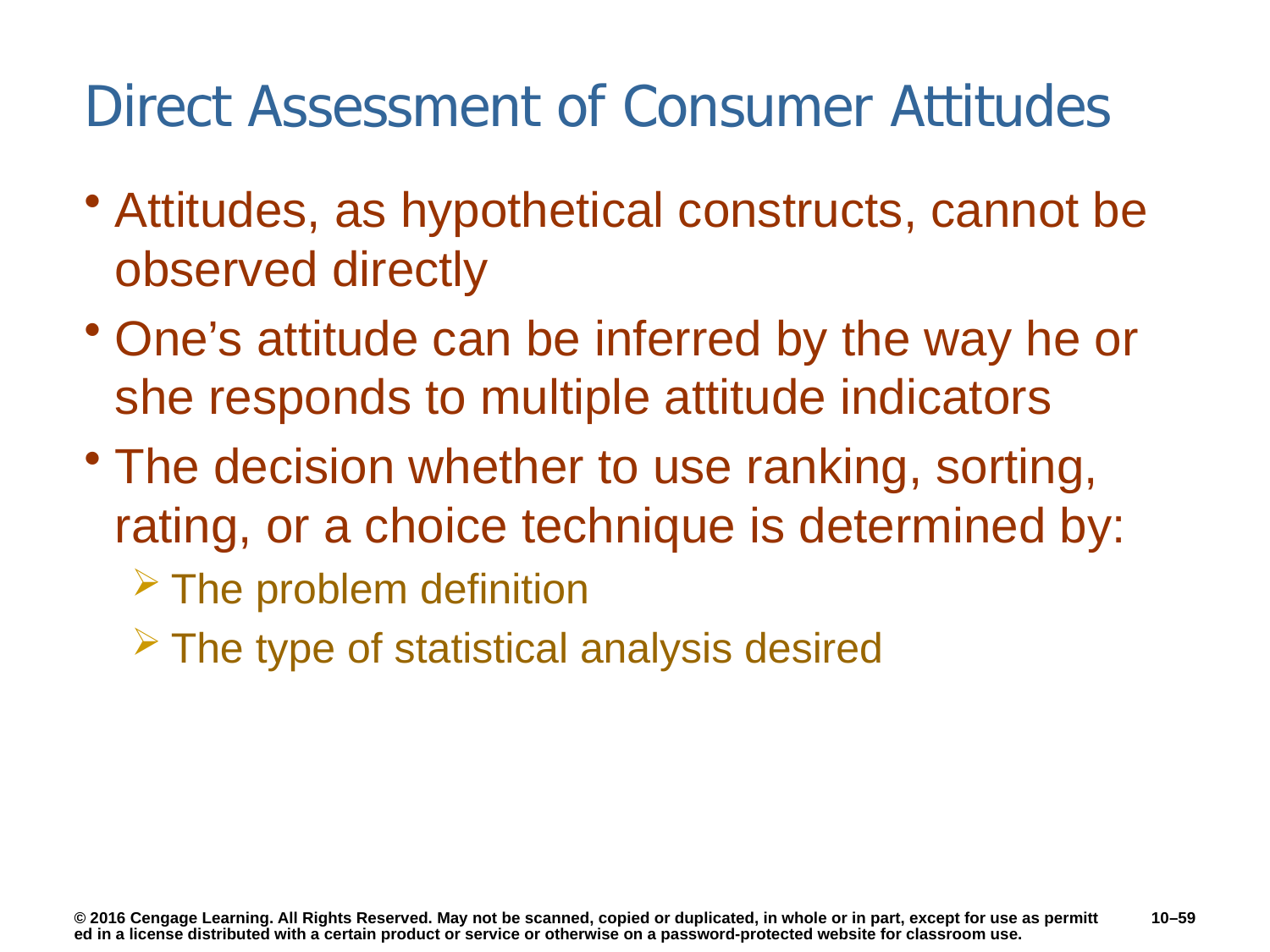

# Direct Assessment of Consumer Attitudes
Attitudes, as hypothetical constructs, cannot be observed directly
One’s attitude can be inferred by the way he or she responds to multiple attitude indicators
The decision whether to use ranking, sorting, rating, or a choice technique is determined by:
The problem definition
The type of statistical analysis desired
10–59
© 2016 Cengage Learning. All Rights Reserved. May not be scanned, copied or duplicated, in whole or in part, except for use as permitted in a license distributed with a certain product or service or otherwise on a password-protected website for classroom use.